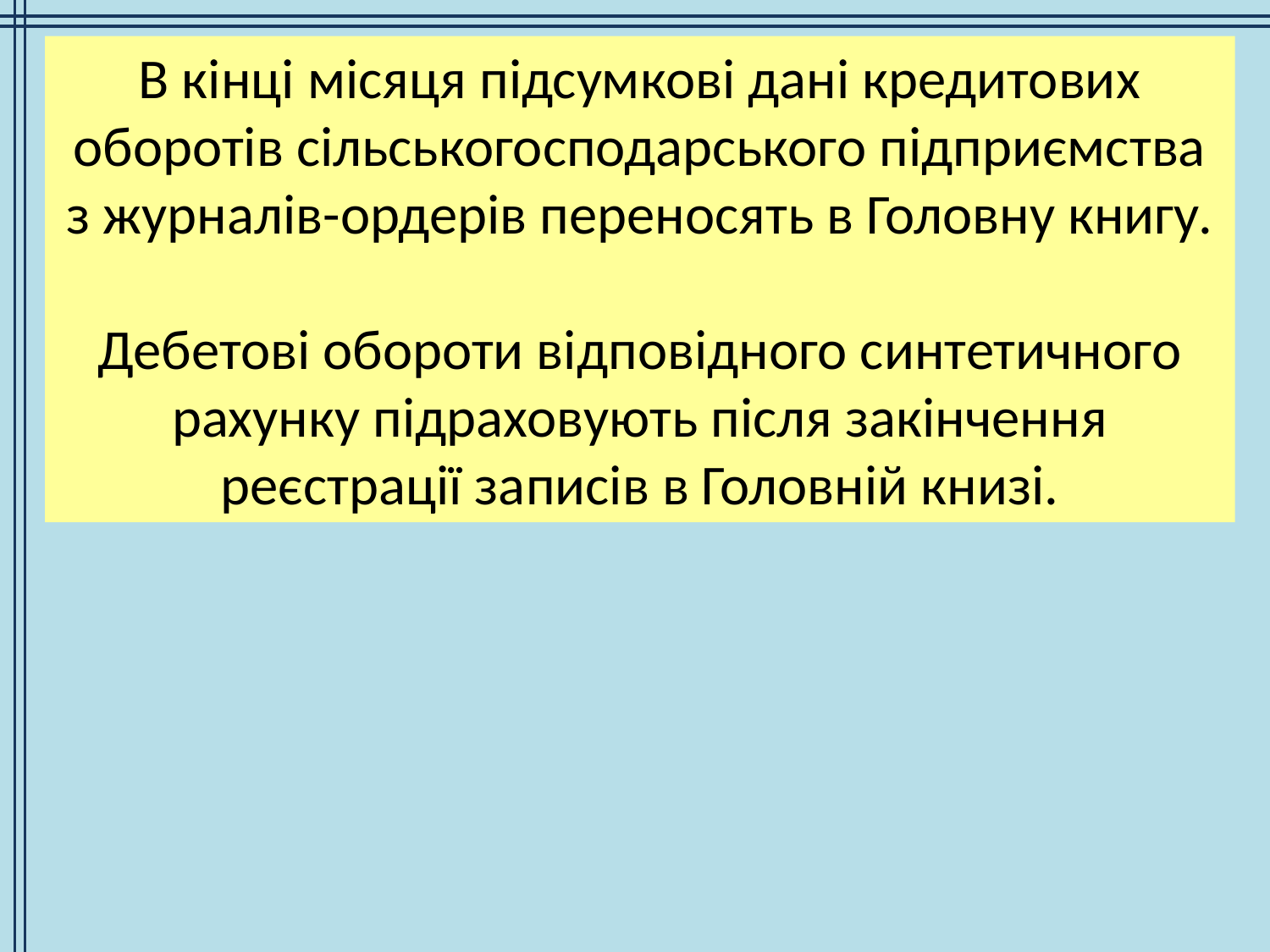

В кінці місяця підсумкові дані кредитових оборотів сільськогосподарського підприємства з журналів-ордерів переносять в Головну книгу.

Дебетові обороти відповідного синтетичного рахунку підраховують після закінчення реєстрації записів в Головній книзі.